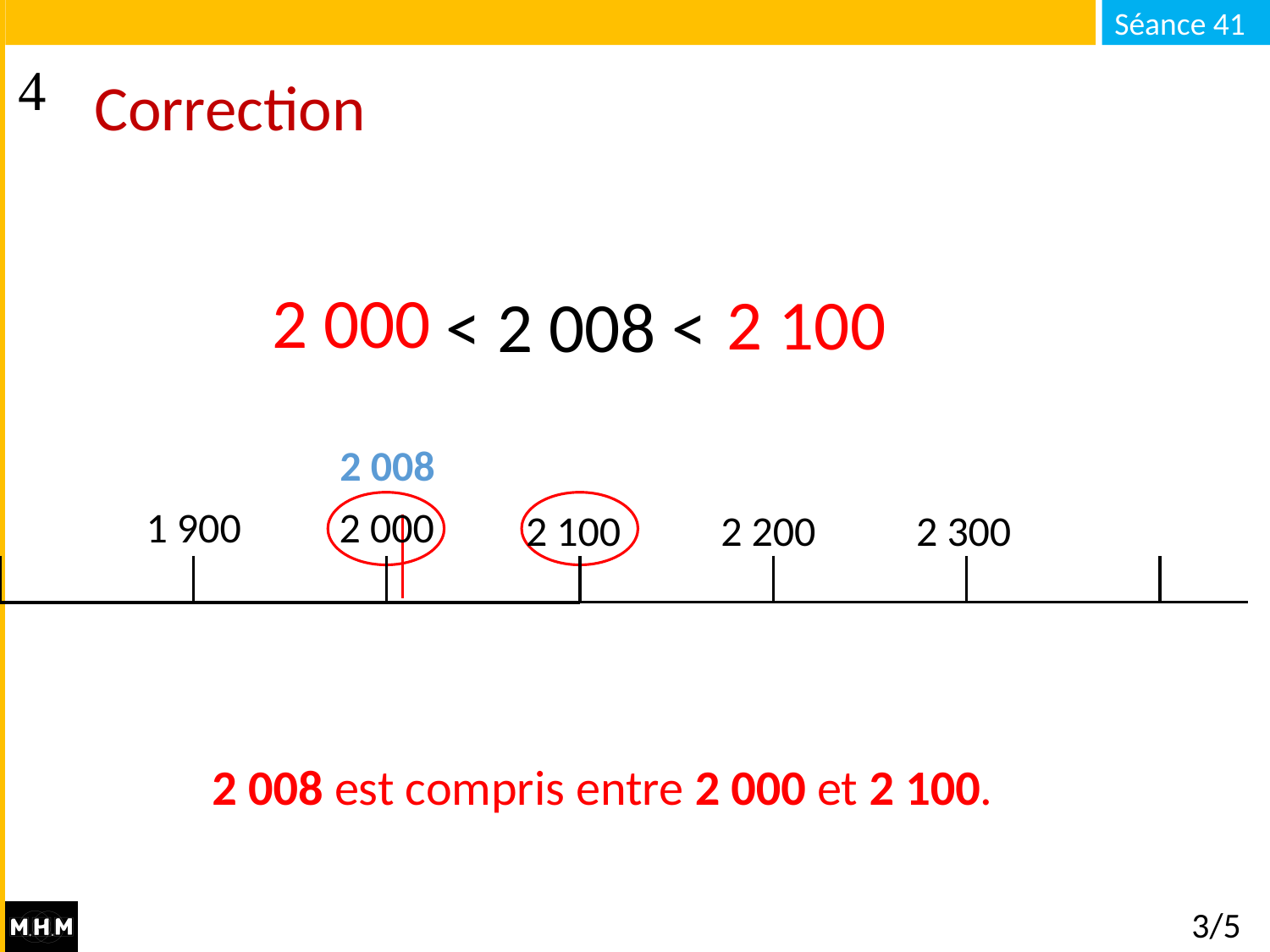

# Correction
2 000
2 100
… < 2 008 < …
2 008

1 900
2 000
2 100
2 200
2 300
2 008 est compris entre 2 000 et 2 100.
3/5